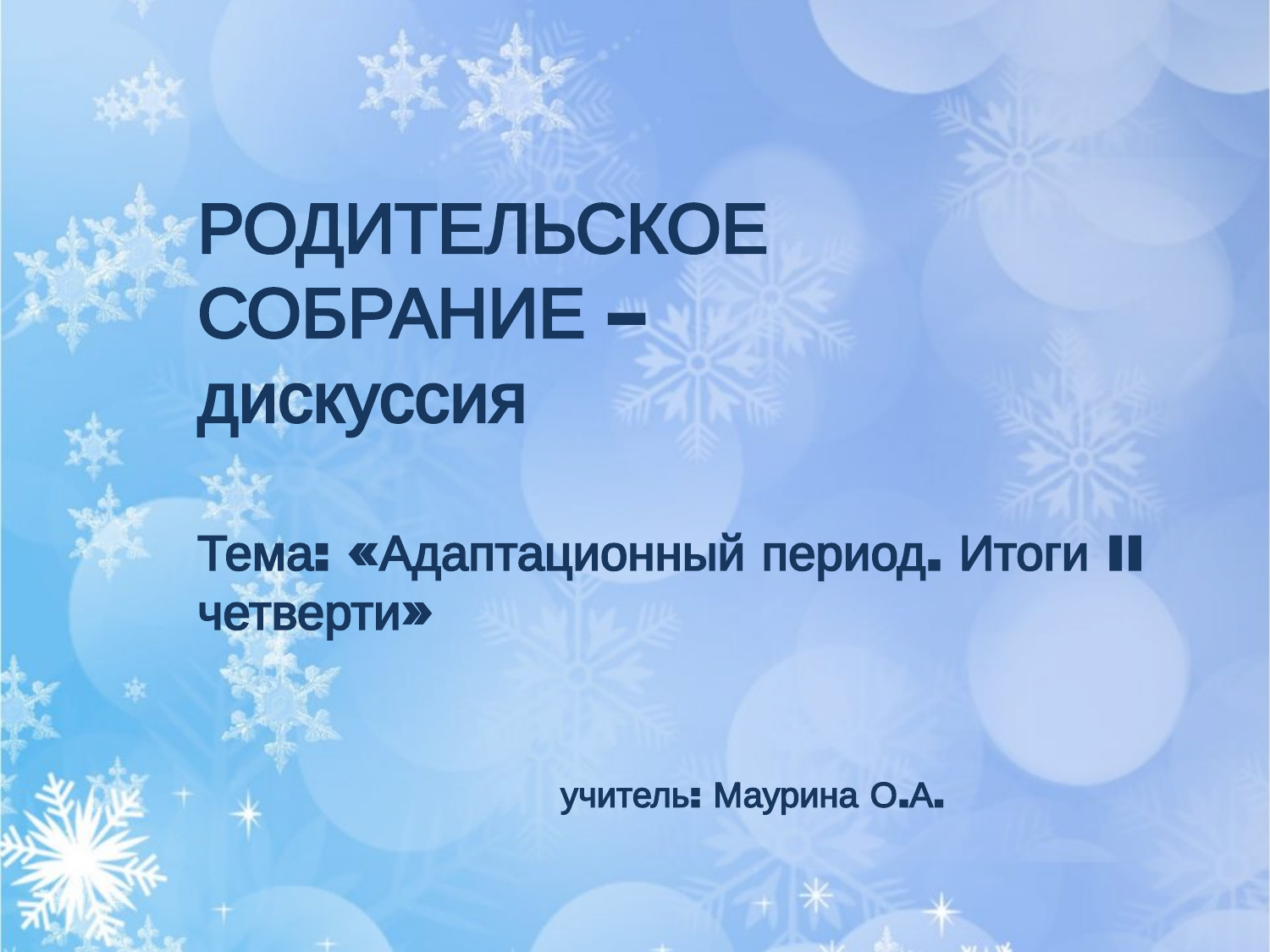

РОДИТЕЛЬСКОЕ     СОБРАНИЕ –
дискуссия

Тема: «Адаптационный период. Итоги II четверти»

                      учитель: Маурина О.А.